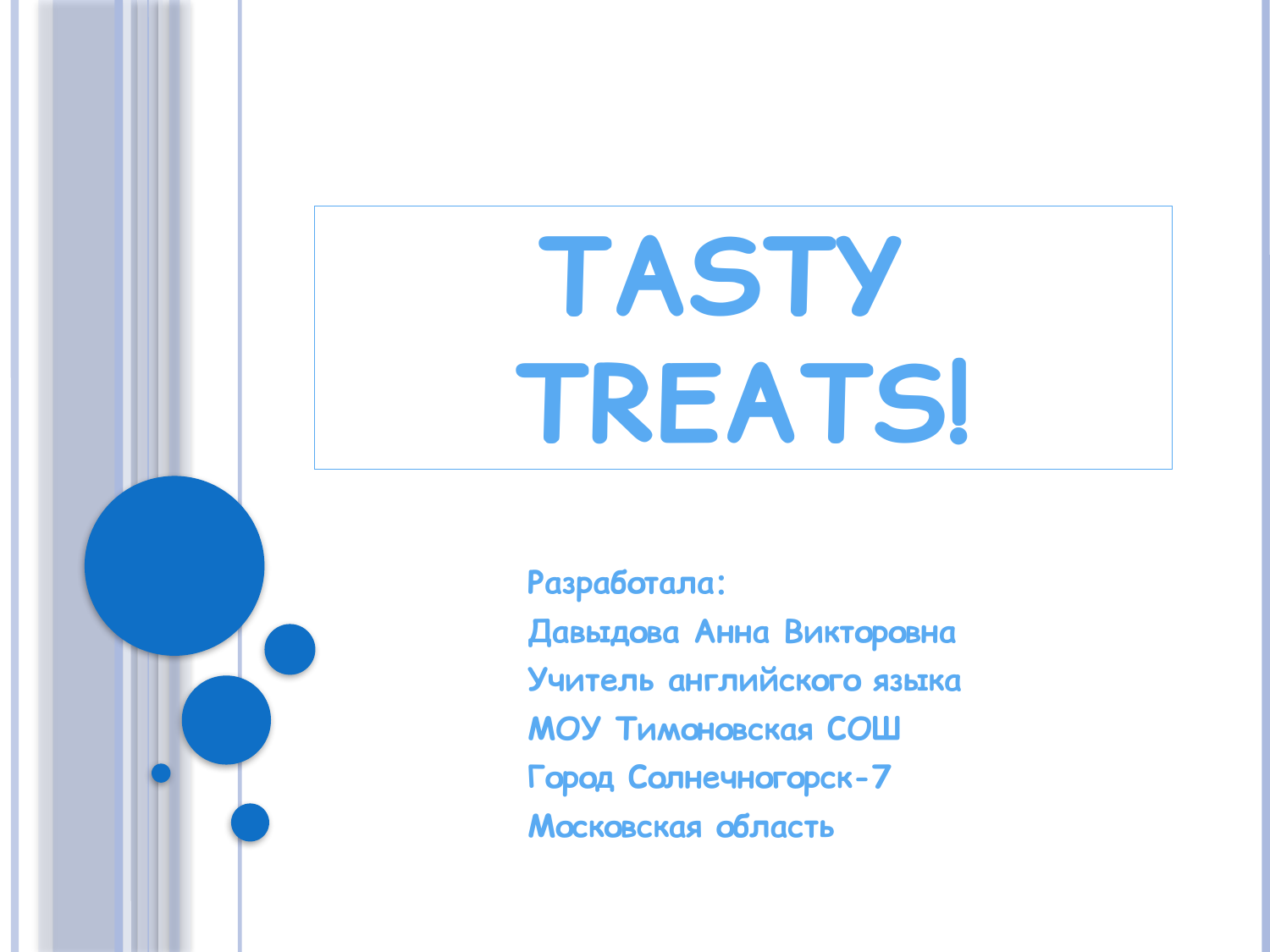

# TASTY  TREATS!
Разработала:
Давыдова Анна Викторовна
Учитель английского языка
МОУ Тимоновская СОШ
Город Солнечногорск-7
Московская область